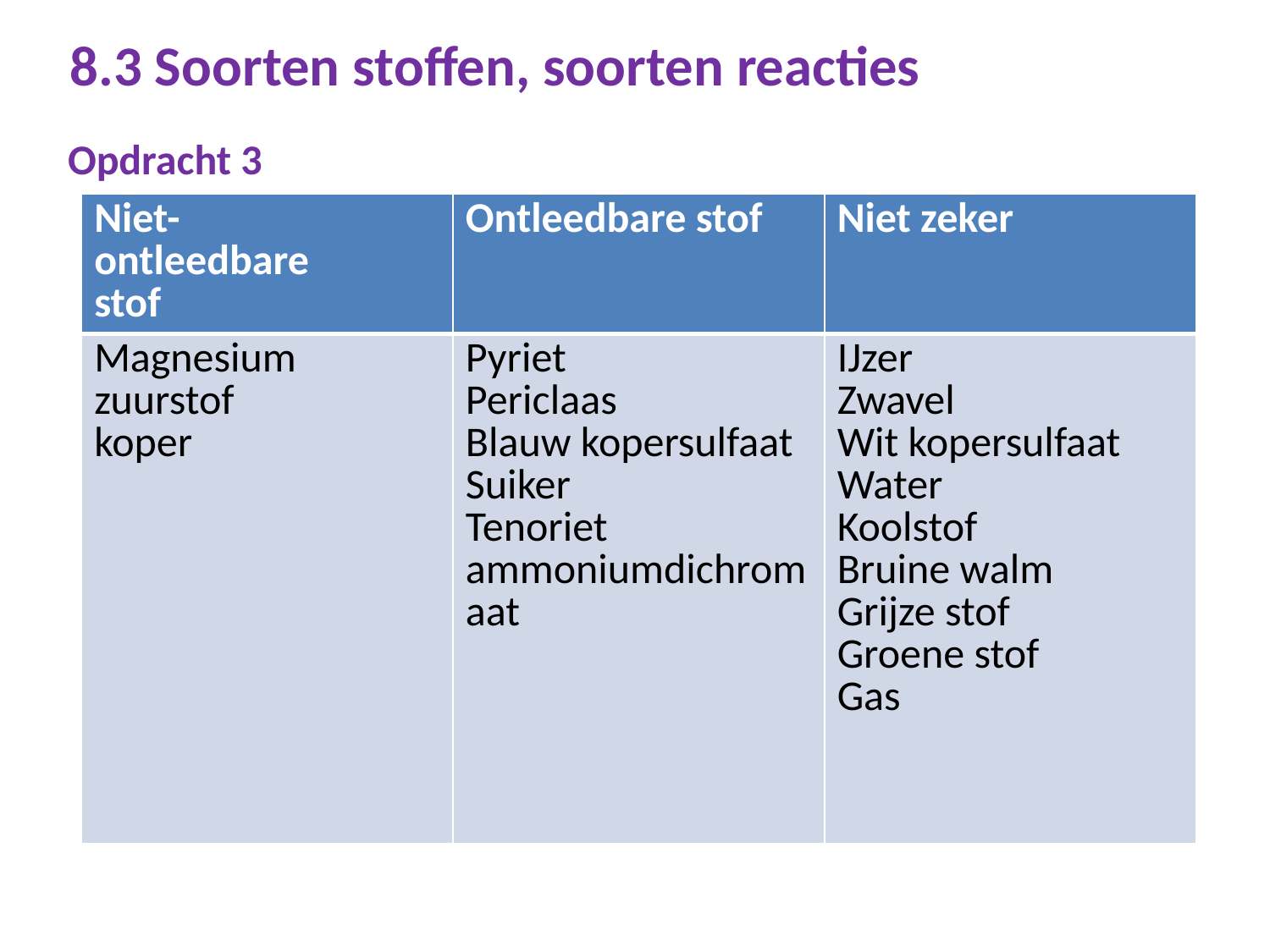

# 8.3 Soorten stoffen, soorten reacties
Opdracht 3

| Niet- ontleedbare stof | Ontleedbare stof | Niet zeker |
| --- | --- | --- |
| Magnesium zuurstof koper | Pyriet Periclaas Blauw kopersulfaat Suiker Tenoriet ammoniumdichromaat | IJzer Zwavel Wit kopersulfaat Water Koolstof Bruine walm Grijze stof Groene stof Gas |
|  | proef |  |
| --- | --- | --- |